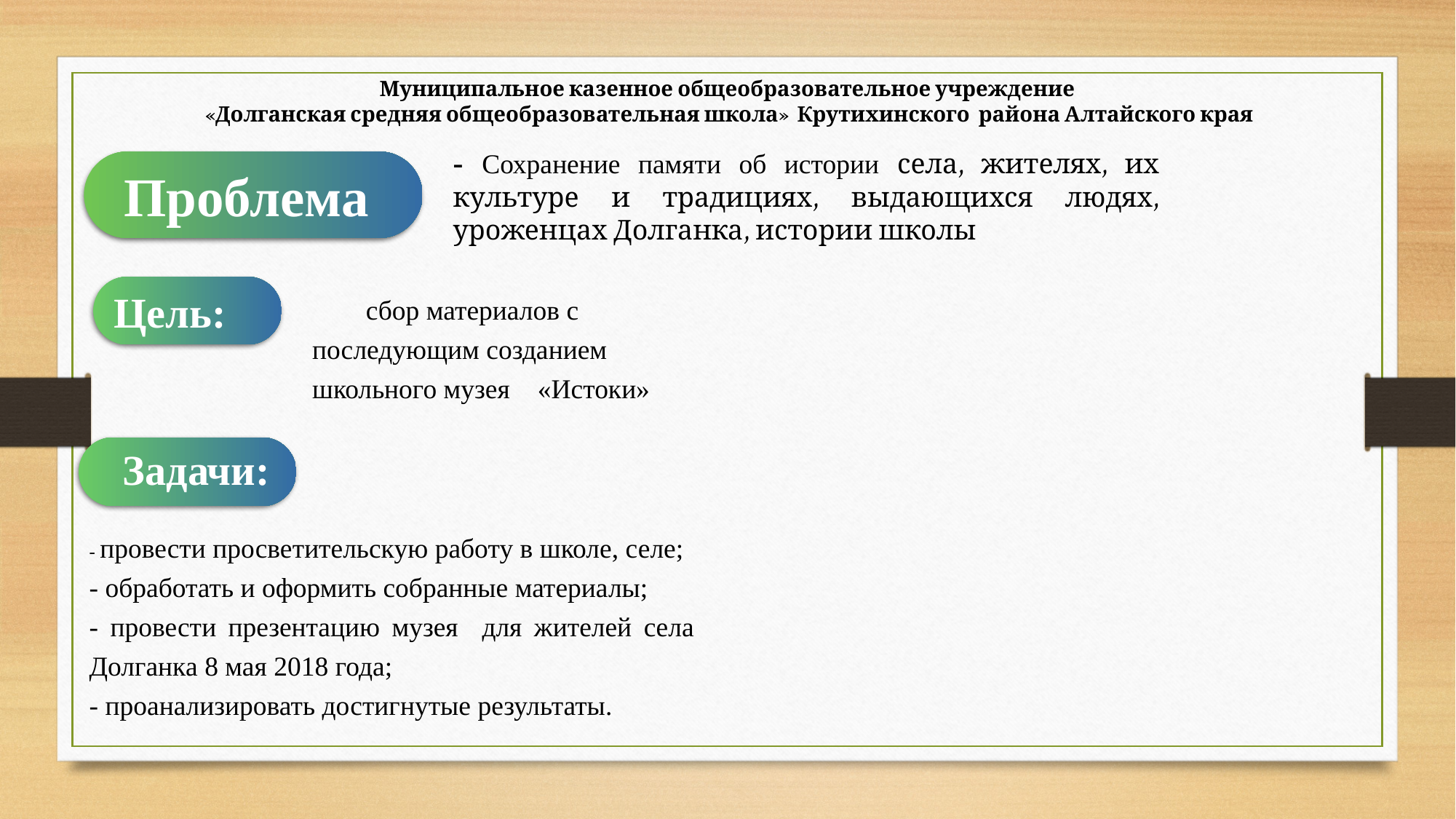

Муниципальное казенное общеобразовательное учреждение
«Долганская средняя общеобразовательная школа»  Крутихинского  района Алтайского края
- Сохранение памяти об истории села, жителях, их культуре и традициях, выдающихся людях, уроженцах Долганка, истории школы

Проблема
Цель:
сбор материалов с последующим созданием школьного музея    «Истоки»

Задачи:
- провести просветительскую работу в школе, селе;
- обработать и оформить собранные материалы;
- провести презентацию музея  для жителей села Долганка 8 мая 2018 года;
- проанализировать достигнутые результаты.